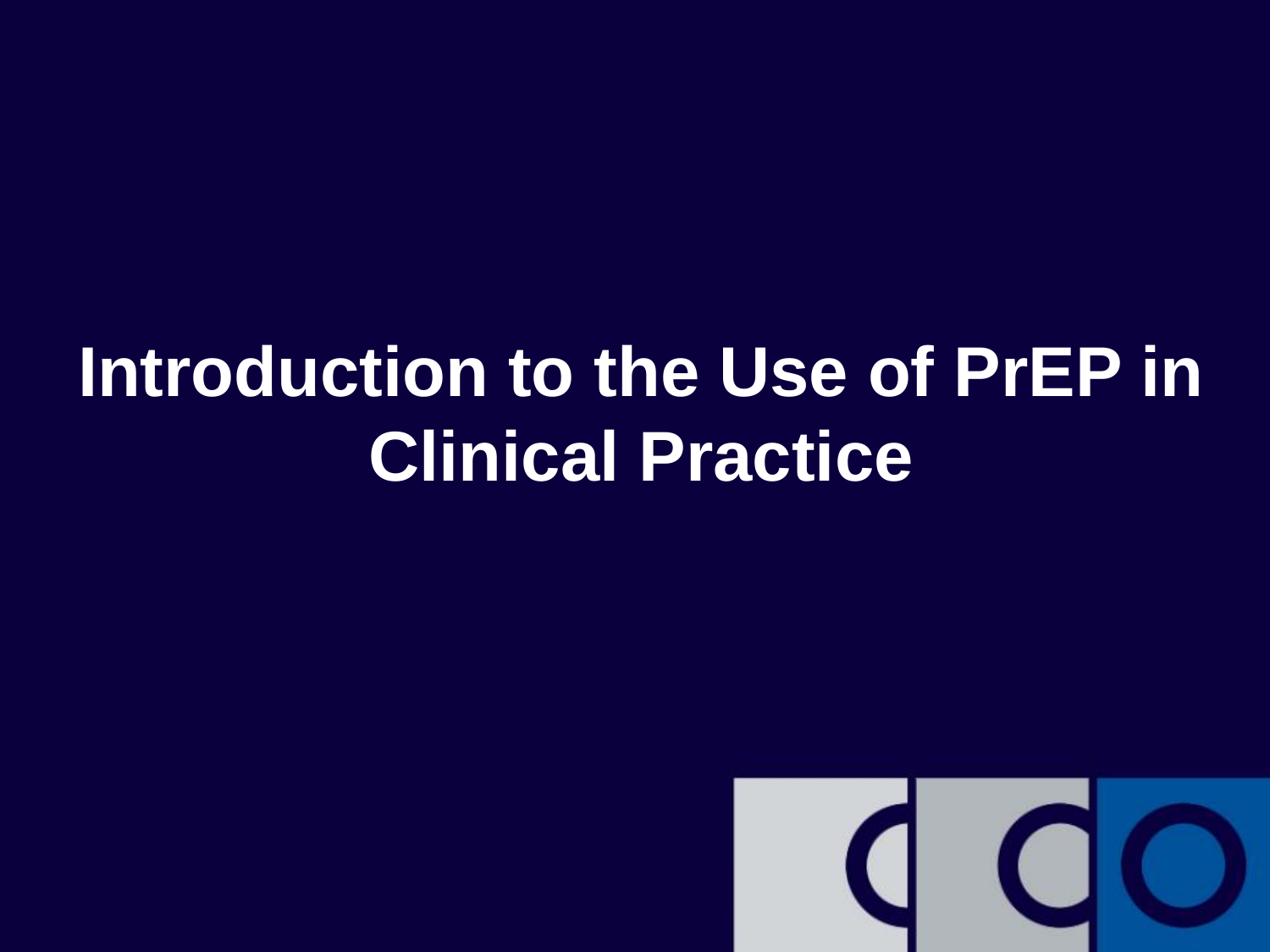

# Introduction to the Use of PrEP in Clinical Practice